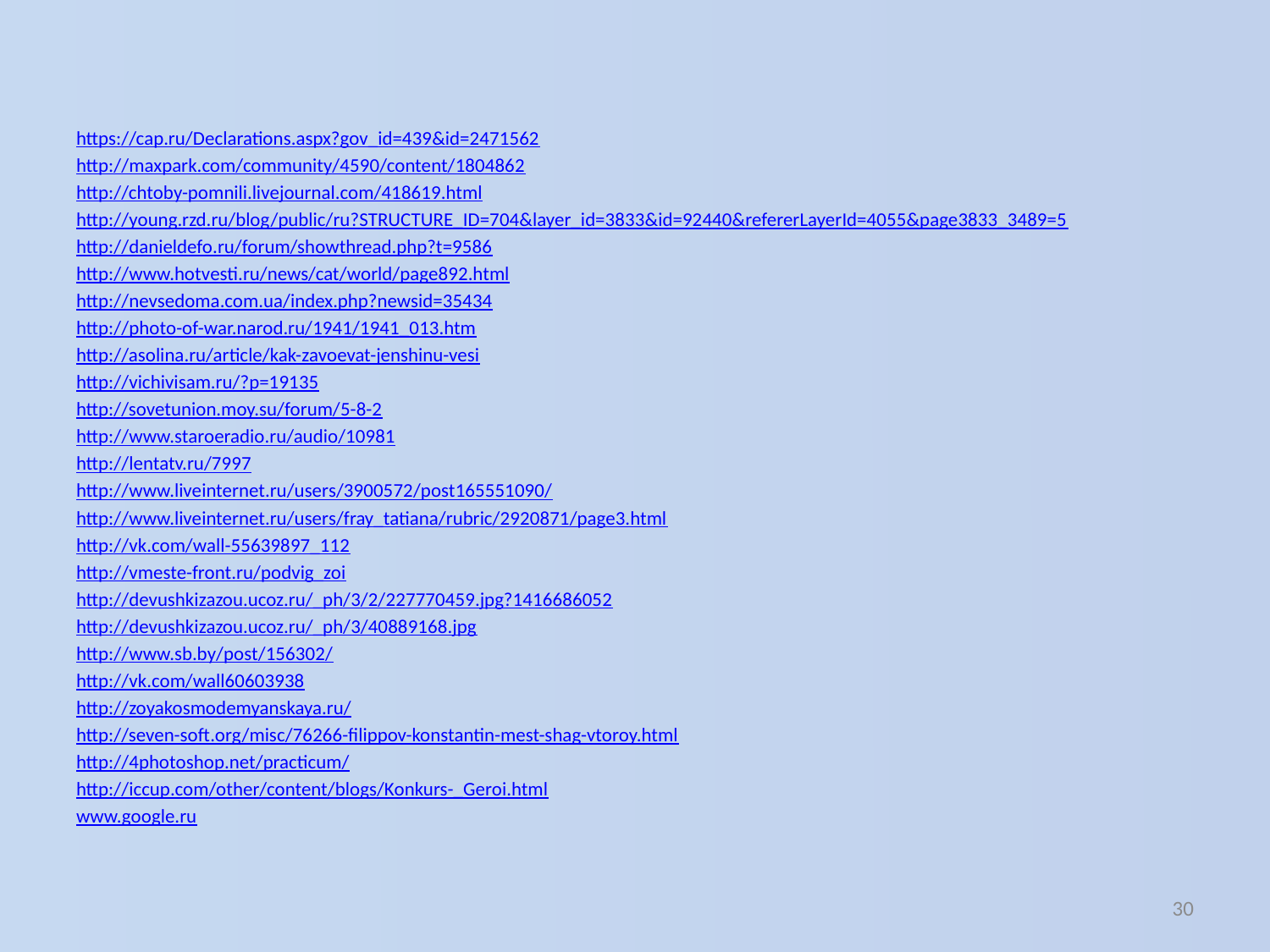

#
https://cap.ru/Declarations.aspx?gov_id=439&id=2471562
http://maxpark.com/community/4590/content/1804862
http://chtoby-pomnili.livejournal.com/418619.html
http://young.rzd.ru/blog/public/ru?STRUCTURE_ID=704&layer_id=3833&id=92440&refererLayerId=4055&page3833_3489=5
http://danieldefo.ru/forum/showthread.php?t=9586
http://www.hotvesti.ru/news/cat/world/page892.html
http://nevsedoma.com.ua/index.php?newsid=35434
http://photo-of-war.narod.ru/1941/1941_013.htm
http://asolina.ru/article/kak-zavoevat-jenshinu-vesi
http://vichivisam.ru/?p=19135
http://sovetunion.moy.su/forum/5-8-2
http://www.staroeradio.ru/audio/10981
http://lentatv.ru/7997
http://www.liveinternet.ru/users/3900572/post165551090/
http://www.liveinternet.ru/users/fray_tatiana/rubric/2920871/page3.html
http://vk.com/wall-55639897_112
http://vmeste-front.ru/podvig_zoi
http://devushkizazou.ucoz.ru/_ph/3/2/227770459.jpg?1416686052
http://devushkizazou.ucoz.ru/_ph/3/40889168.jpg
http://www.sb.by/post/156302/
http://vk.com/wall60603938
http://zoyakosmodemyanskaya.ru/
http://seven-soft.org/misc/76266-filippov-konstantin-mest-shag-vtoroy.html
http://4photoshop.net/practicum/
http://iccup.com/other/content/blogs/Konkurs-_Geroi.html
www.google.ru

30